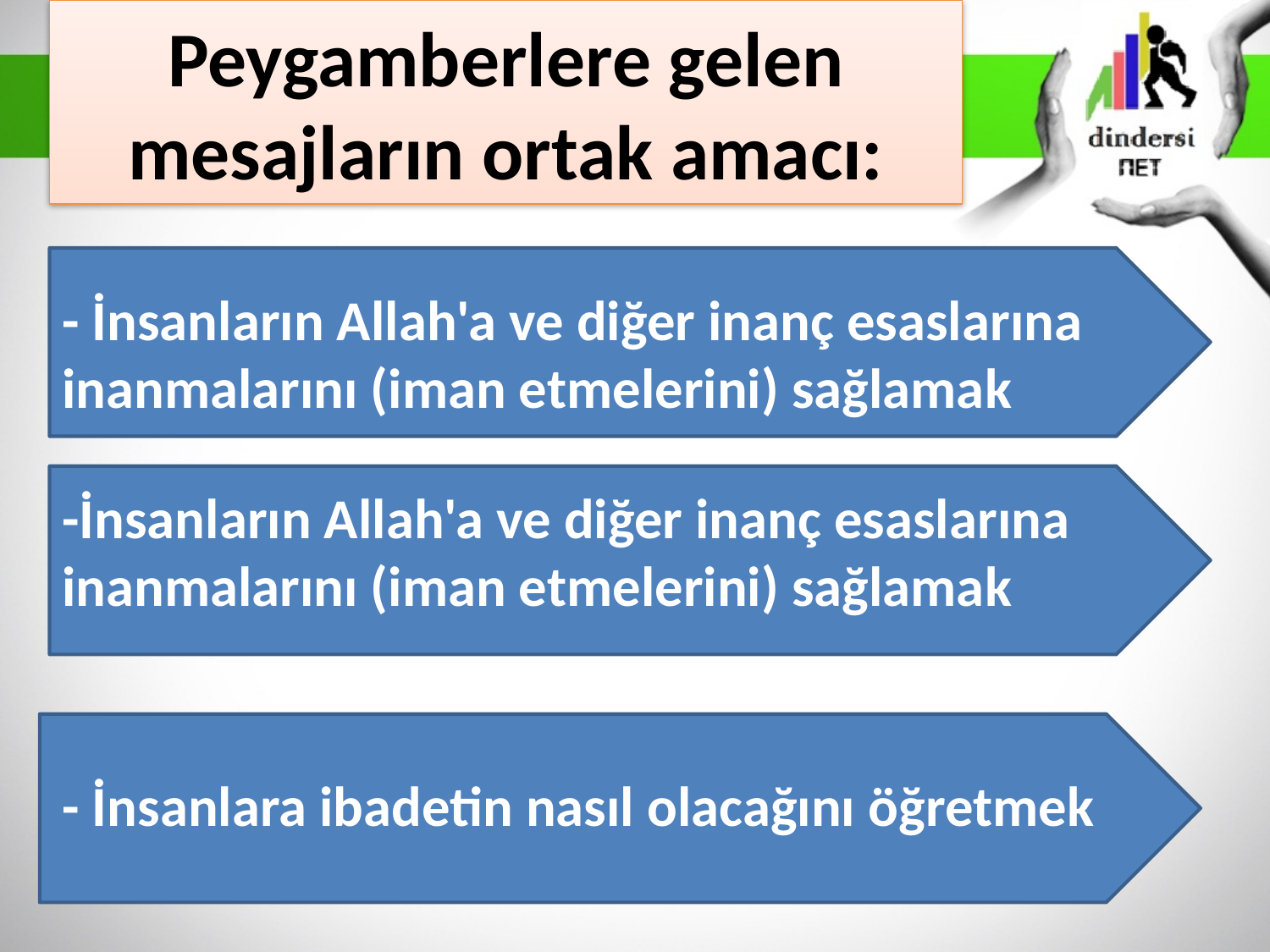

# Peygamberlere gelen mesajların ortak amacı:

- İnsanların Allah'a ve diğer inanç esaslarına inanmalarını (iman etmelerini) sağlamak

-İnsanların Allah'a ve diğer inanç esaslarına inanmalarını (iman etmelerini) sağlamak

- İnsanlara ibadetin nasıl olacağını öğretmek